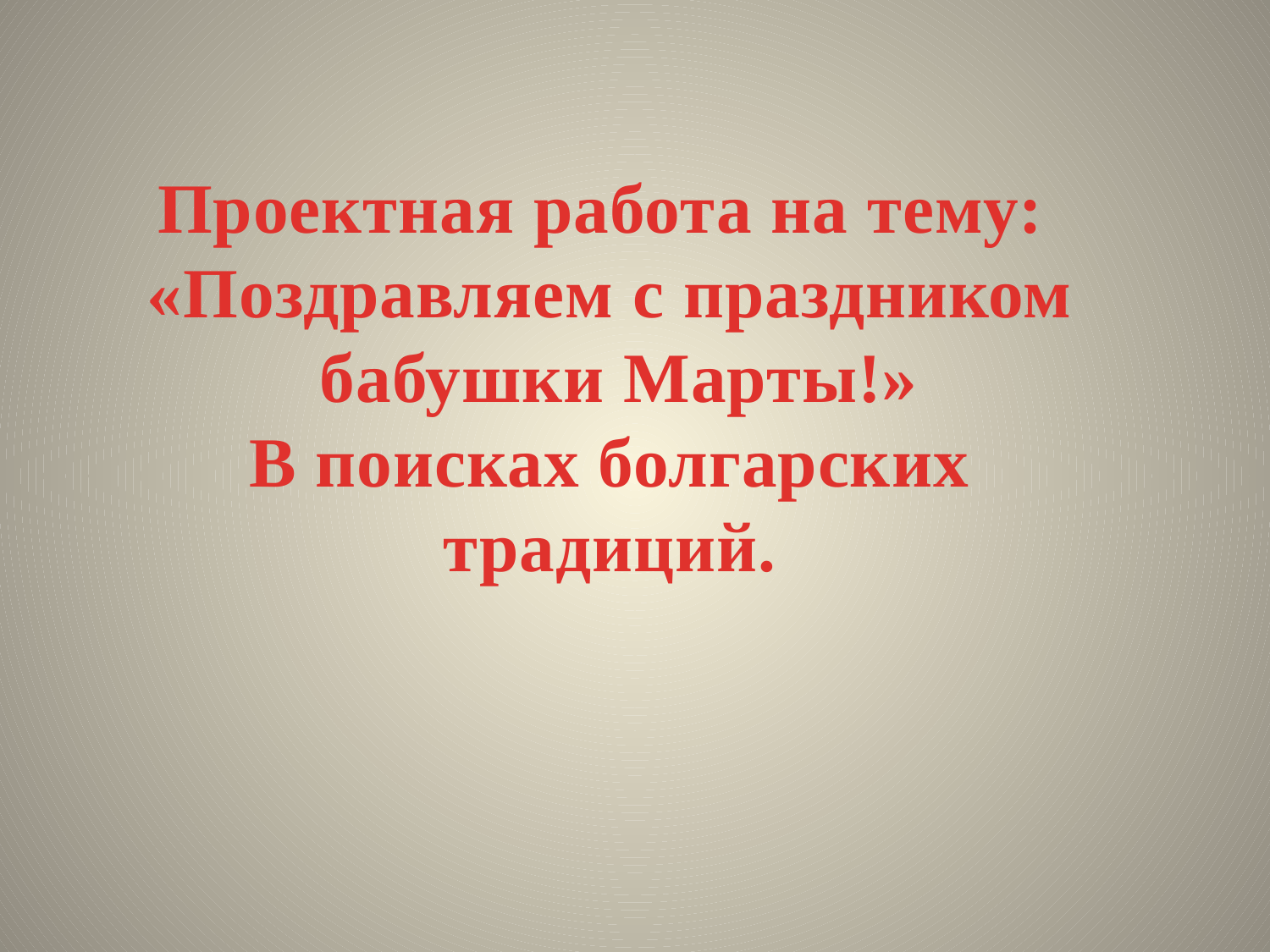

Проектная работа на тему:
«Поздравляем с праздником
 бабушки Марты!»
В поисках болгарских традиций.